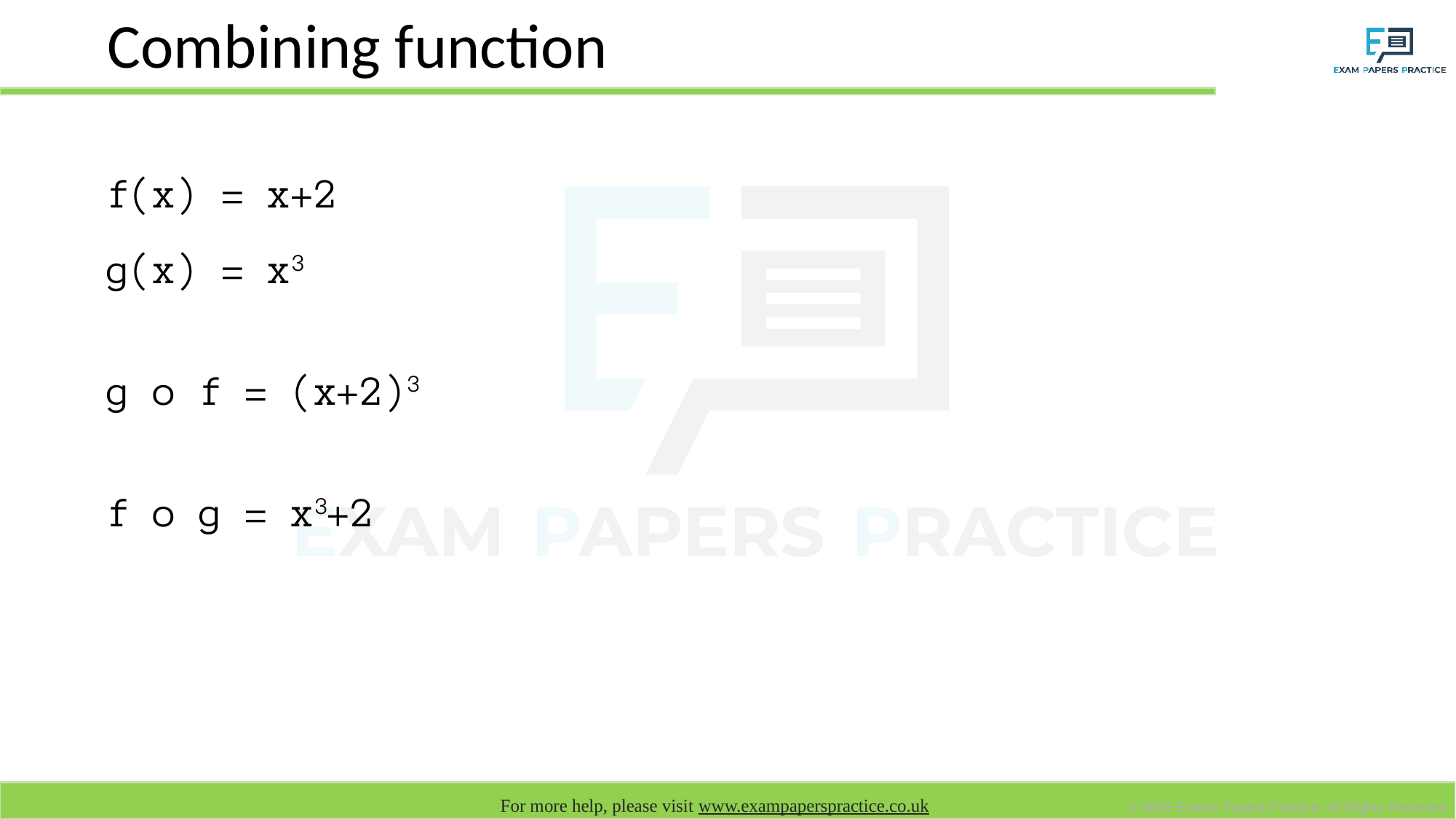

# Combining function
f(x) = x+2
g(x) = x3

g o f = (x+2)3

f o g = x3+2